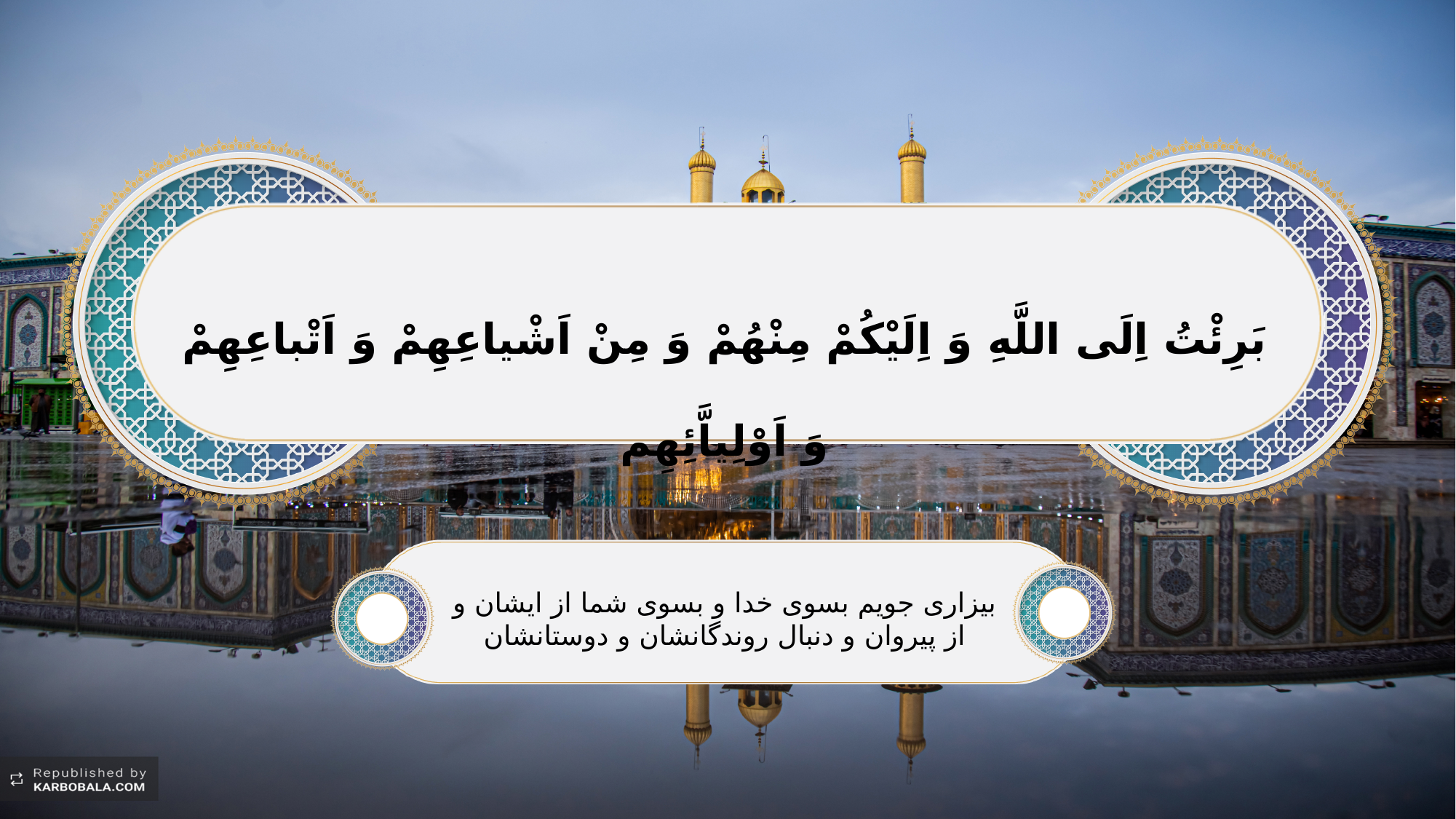

بَرِئْتُ اِلَی اللَّهِ وَ اِلَیْکُمْ مِنْهُمْ وَ مِنْ اَشْیاعِهِمْ وَ اَتْباعِهِمْ وَ اَوْلِیاَّئِهِم
بیزاری جویم بسوی خدا و بسوی شما از ایشان و از پیروان و دنبال روندگانشان و دوستانشان